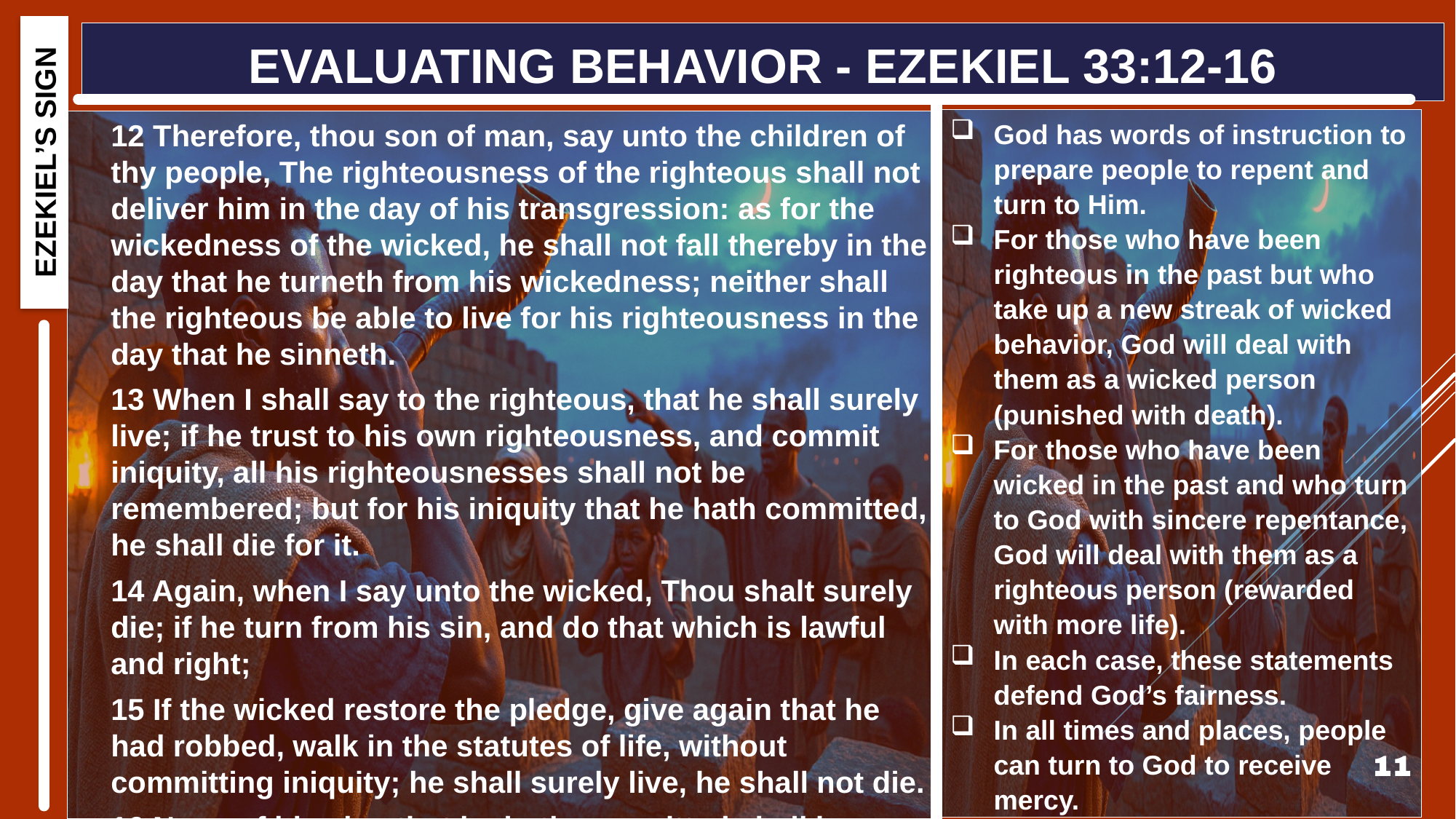

# Evaluating Behavior - Ezekiel 33:12-16
God has words of instruction to prepare people to repent and turn to Him.
For those who have been righteous in the past but who take up a new streak of wicked behavior, God will deal with them as a wicked person (punished with death).
For those who have been wicked in the past and who turn to God with sincere repentance, God will deal with them as a righteous person (rewarded with more life).
In each case, these statements defend God’s fairness.
In all times and places, people can turn to God to receive mercy.
12 Therefore, thou son of man, say unto the children of thy people, The righteousness of the righteous shall not deliver him in the day of his transgression: as for the wickedness of the wicked, he shall not fall thereby in the day that he turneth from his wickedness; neither shall the righteous be able to live for his righteousness in the day that he sinneth.
13 When I shall say to the righteous, that he shall surely live; if he trust to his own righteousness, and commit iniquity, all his righteousnesses shall not be remembered; but for his iniquity that he hath committed, he shall die for it.
14 Again, when I say unto the wicked, Thou shalt surely die; if he turn from his sin, and do that which is lawful and right;
15 If the wicked restore the pledge, give again that he had robbed, walk in the statutes of life, without committing iniquity; he shall surely live, he shall not die.
16 None of his sins that he hath committed shall be mentioned unto him:
EZEKIEL’S SIGN
11